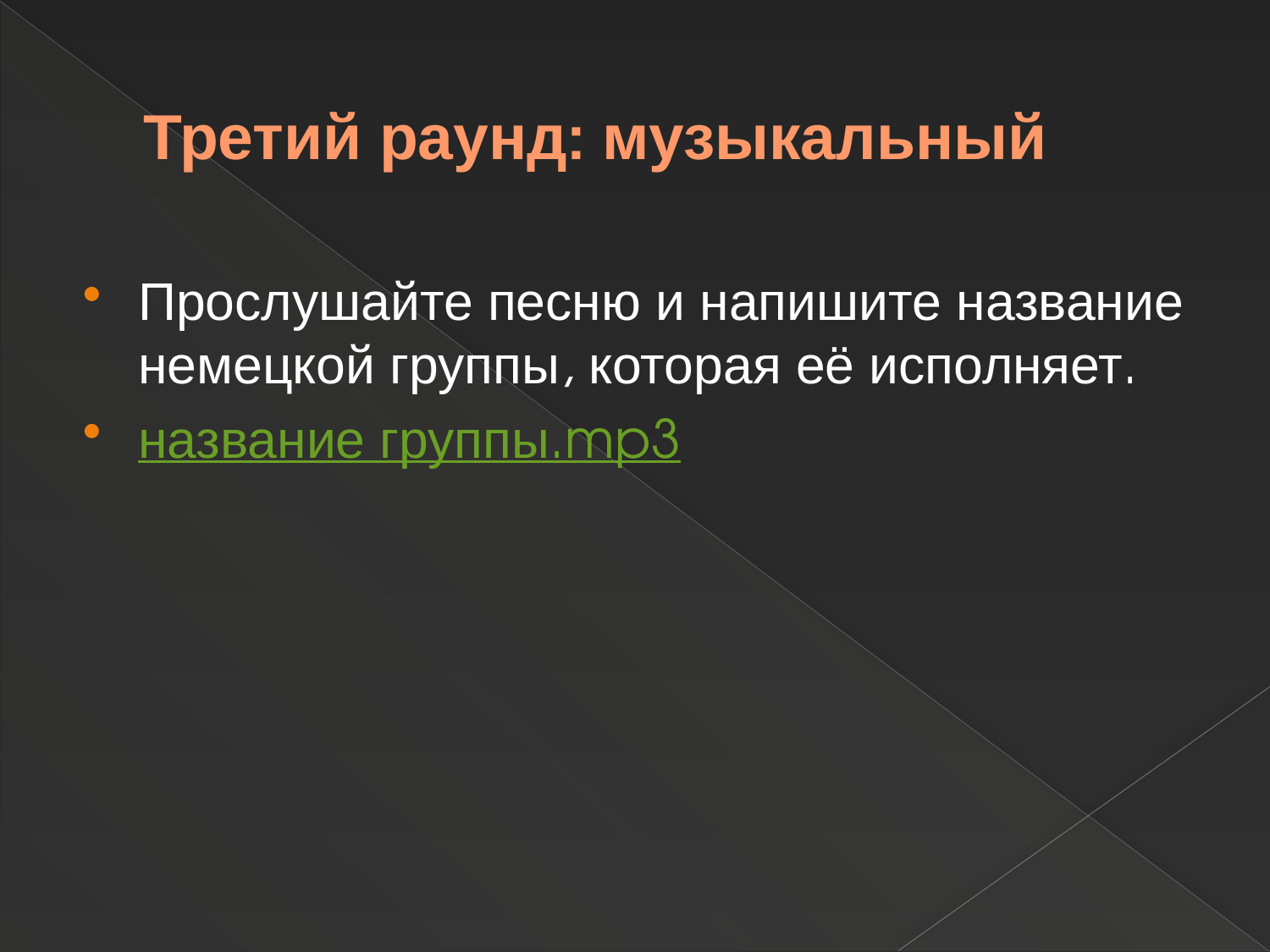

# Третий раунд: музыкальный
Прослушайте песню и напишите название немецкой группы, которая её исполняет.
название группы.mp3